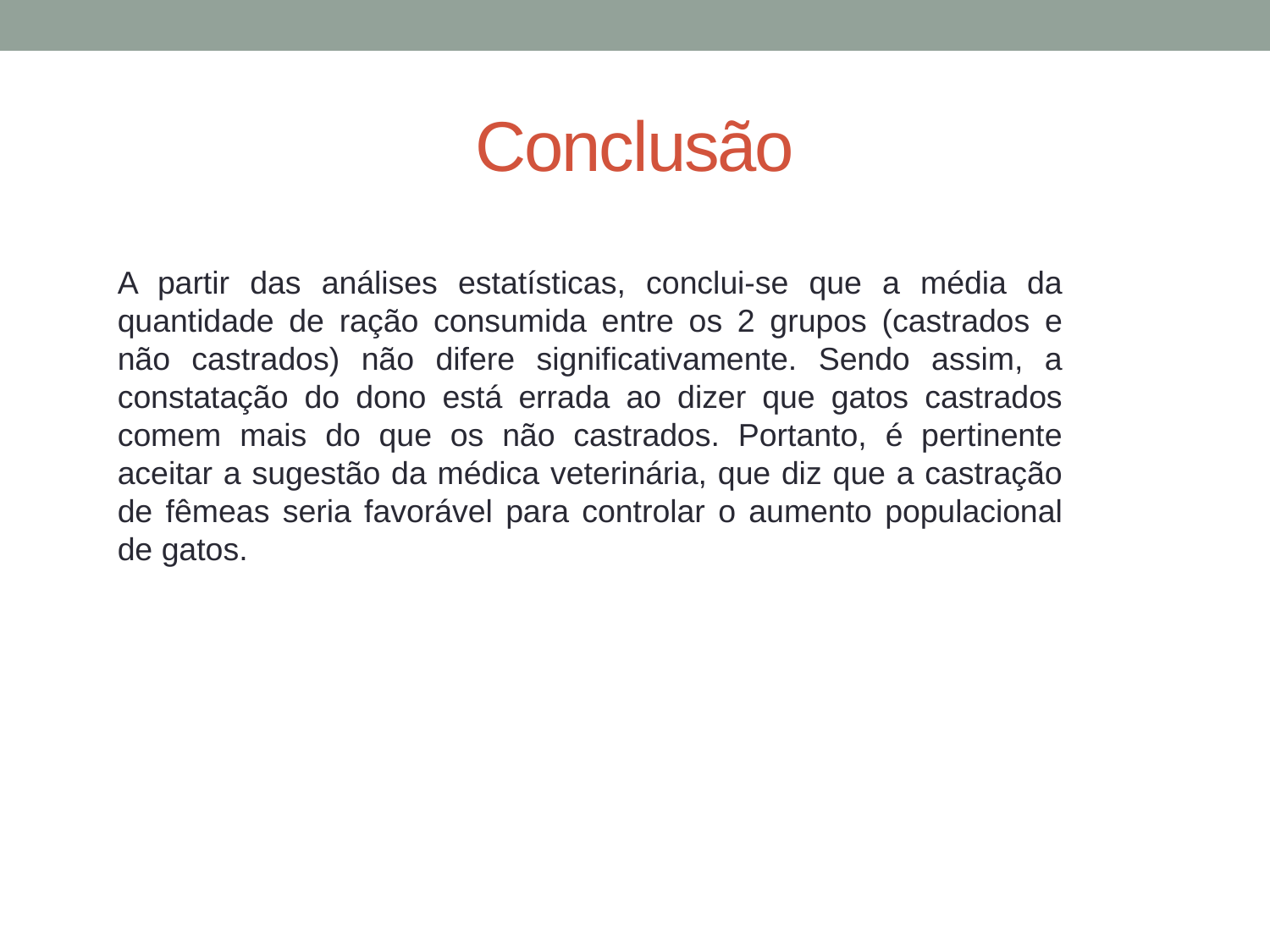

# Conclusão
A partir das análises estatísticas, conclui-se que a média da quantidade de ração consumida entre os 2 grupos (castrados e não castrados) não difere significativamente. Sendo assim, a constatação do dono está errada ao dizer que gatos castrados comem mais do que os não castrados. Portanto, é pertinente aceitar a sugestão da médica veterinária, que diz que a castração de fêmeas seria favorável para controlar o aumento populacional de gatos.